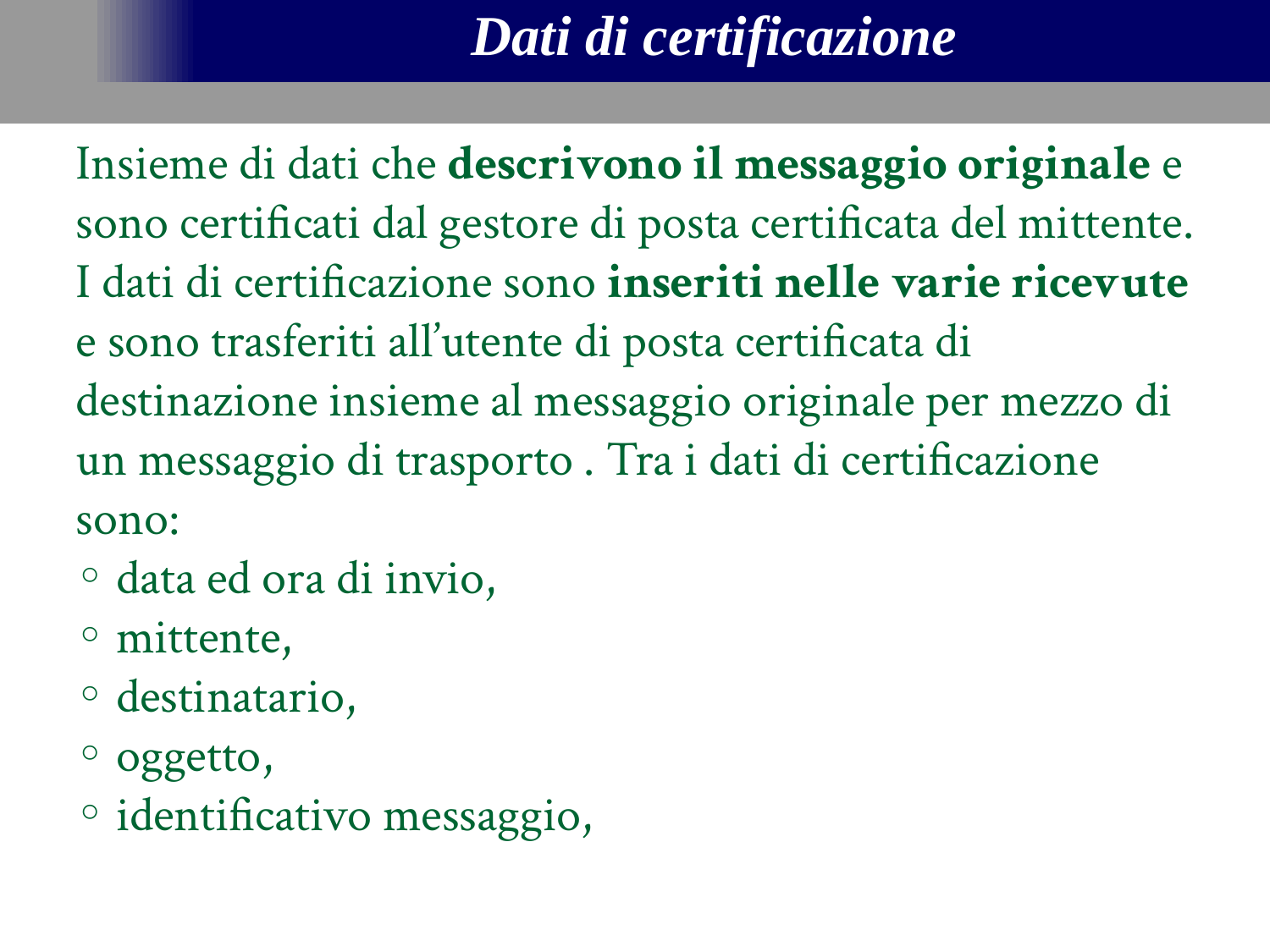

Dati di certificazione
Insieme di dati che descrivono il messaggio originale e sono certificati dal gestore di posta certificata del mittente. I dati di certificazione sono inseriti nelle varie ricevute e sono trasferiti all’utente di posta certificata di destinazione insieme al messaggio originale per mezzo di un messaggio di trasporto . Tra i dati di certificazione sono:
◦ data ed ora di invio,
◦ mittente,
◦ destinatario,
◦ oggetto,
◦ identificativo messaggio,